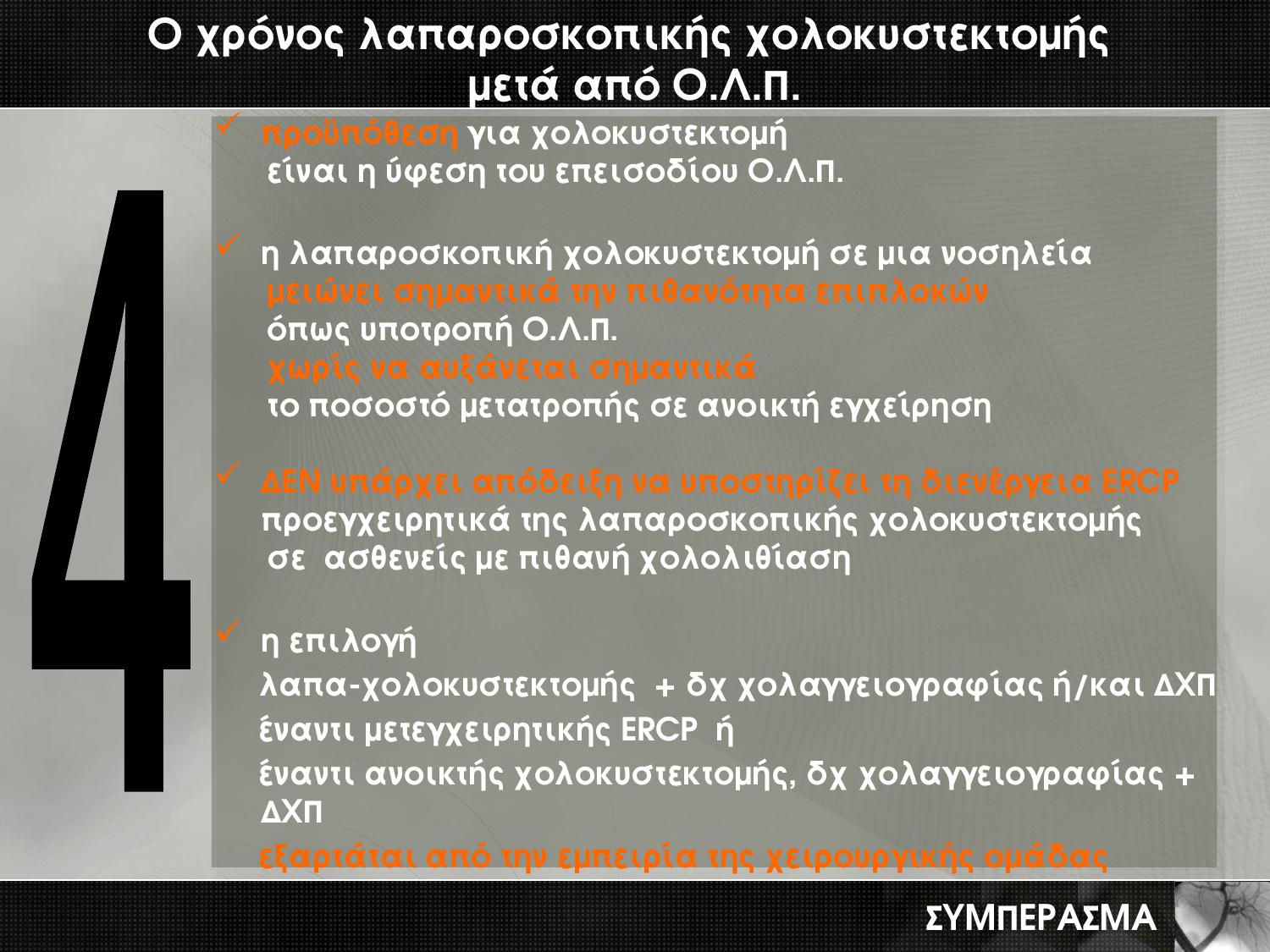

# Ο χρόνος λαπαροσκοπικής χολοκυστεκτομής μετά από Ο.Λ.Π.
προϋπόθεση για χολοκυστεκτομή
      είναι η ύφεση του επεισοδίου Ο.Λ.Π.

η λαπαροσκοπική χολοκυστεκτομή σε μια νοσηλεία
      μειώνει σημαντικά την πιθανότητα επιπλοκών
      όπως υποτροπή Ο.Λ.Π.
      χωρίς να αυξάνεται σημαντικά
      το ποσοστό μετατροπής σε ανοικτή εγχείρηση

ΔΕΝ υπάρχει απόδειξη να υποστηρίζει τη διενέργεια ERCP προεγχειρητικά της λαπαροσκοπικής χολοκυστεκτομής
      σε  ασθενείς με πιθανή χολολιθίαση

η επιλογή
     λαπα-χολοκυστεκτομής  + δχ χολαγγειογραφίας ή/και ΔΧΠ
     έναντι μετεγχειρητικής ERCP  ή
     έναντι ανοικτής χολοκυστεκτομής, δχ χολαγγειογραφίας + ΔΧΠ
     εξαρτάται από την εμπειρία της χειρουργικής ομάδας
4
 ΣΥΜΠΕΡΑΣΜΑ